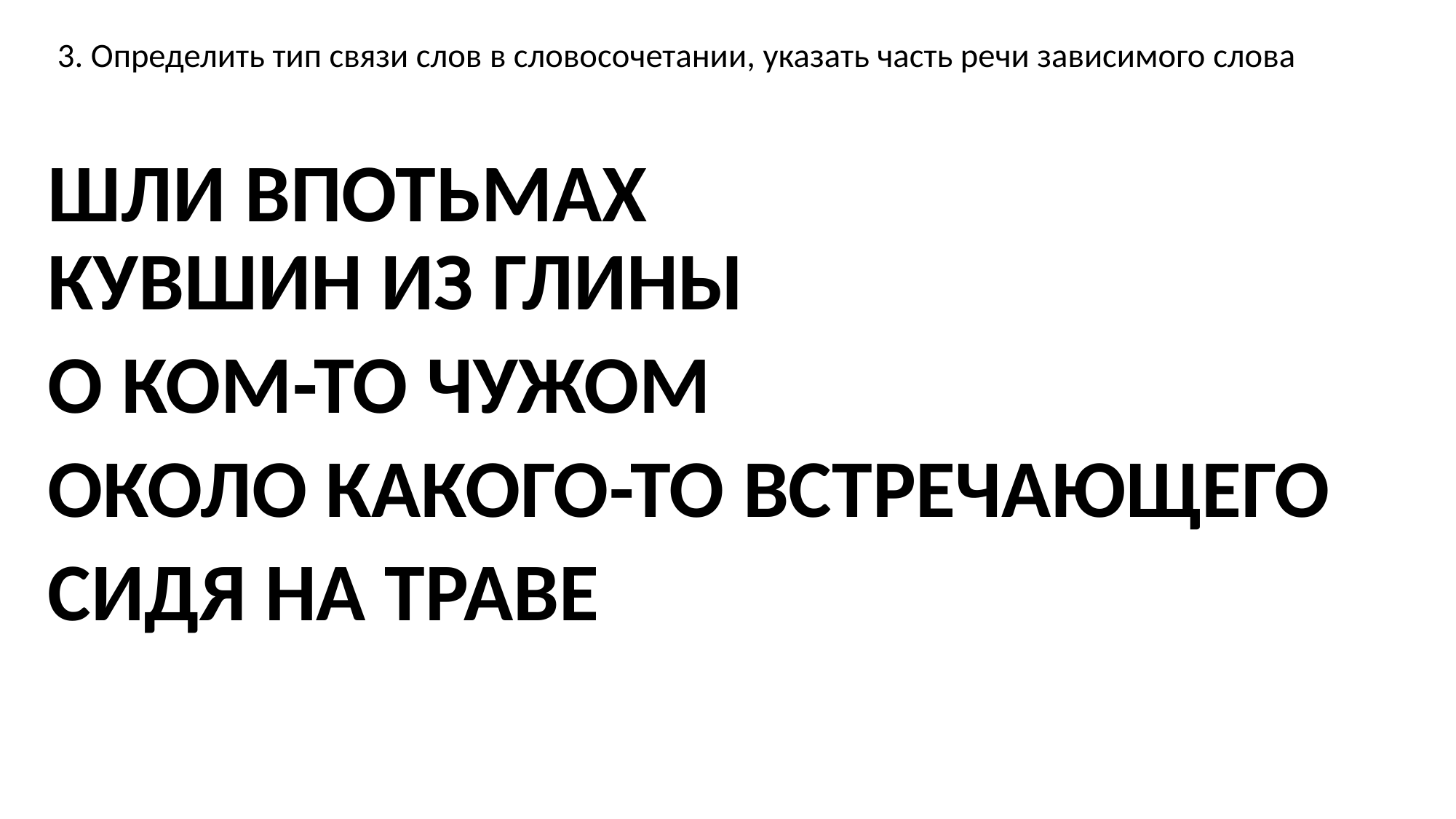

# 3. Определить тип связи слов в словосочетании, указать часть речи зависимого слова
ШЛИ ВПОТЬМАХ
КУВШИН ИЗ ГЛИНЫ
О КОМ-ТО ЧУЖОМ
ОКОЛО КАКОГО-ТО ВСТРЕЧАЮЩЕГО
СИДЯ НА ТРАВЕ